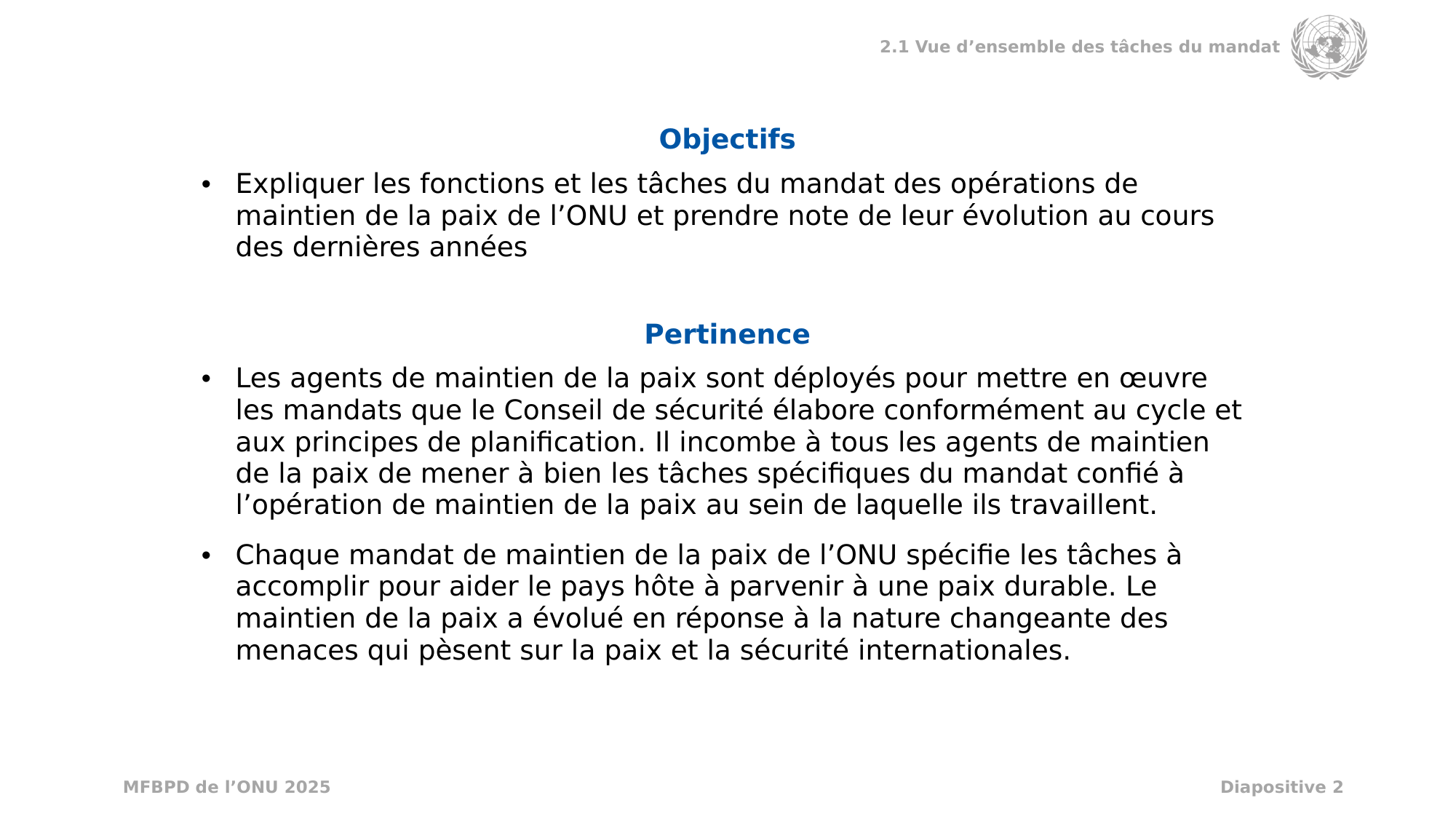

| Objectifs |
| --- |
| Expliquer les fonctions et les tâches du mandat des opérations de maintien de la paix de l’ONU et prendre note de leur évolution au cours des dernières années |
|  |
| Pertinence |
| Les agents de maintien de la paix sont déployés pour mettre en œuvre les mandats que le Conseil de sécurité élabore conformément au cycle et aux principes de planification. Il incombe à tous les agents de maintien de la paix de mener à bien les tâches spécifiques du mandat confié à l’opération de maintien de la paix au sein de laquelle ils travaillent. Chaque mandat de maintien de la paix de l’ONU spécifie les tâches à accomplir pour aider le pays hôte à parvenir à une paix durable. Le maintien de la paix a évolué en réponse à la nature changeante des menaces qui pèsent sur la paix et la sécurité internationales. |